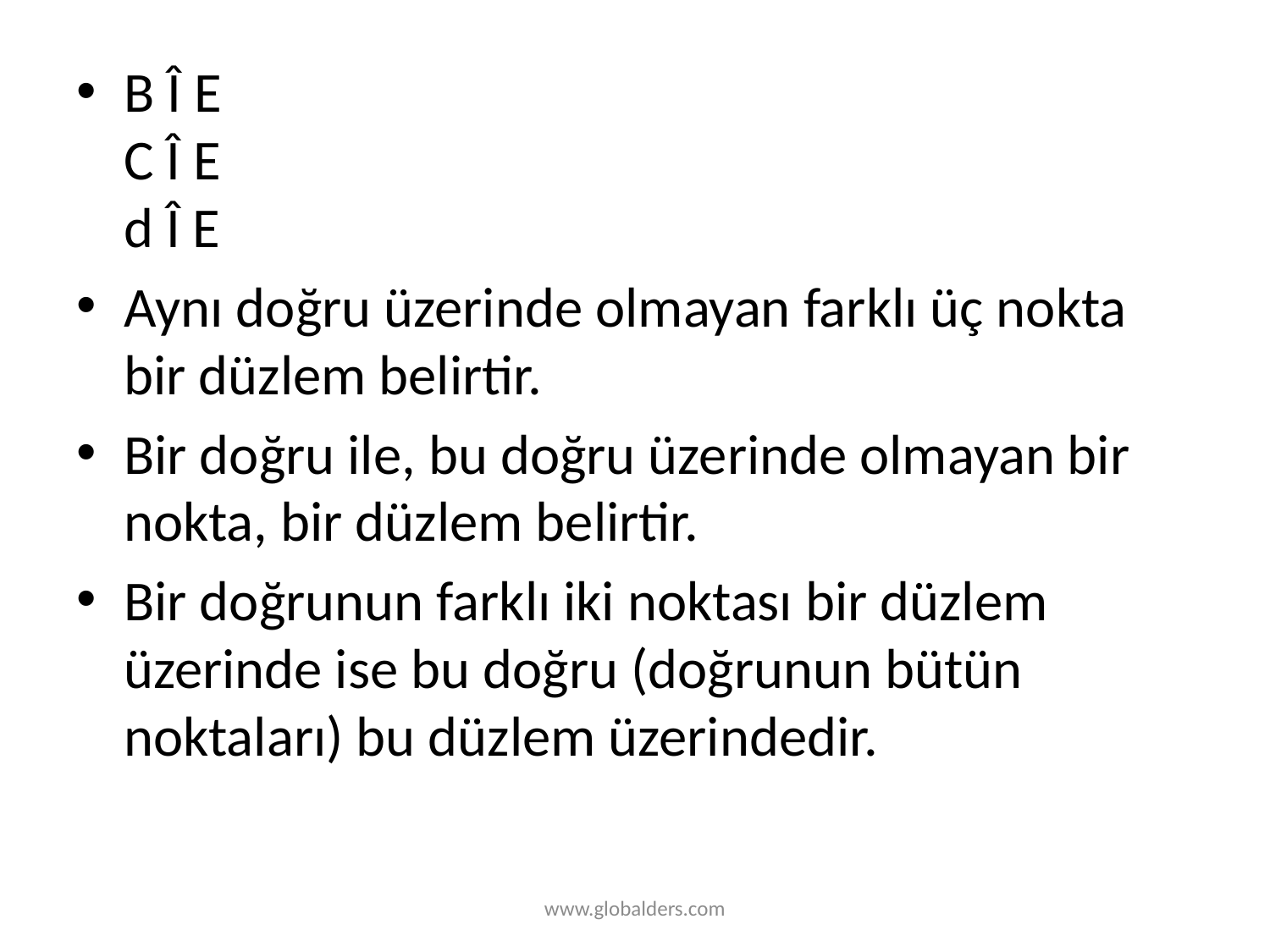

B Î E
C Î E
d Î E
Aynı doğru üzerinde olmayan farklı üç nokta bir düzlem belirtir.
Bir doğru ile, bu doğru üzerinde olmayan bir nokta, bir düzlem belirtir.
Bir doğrunun farklı iki noktası bir düzlem üzerinde ise bu doğru (doğrunun bütün noktaları) bu düzlem üzerindedir.

www.globalders.com